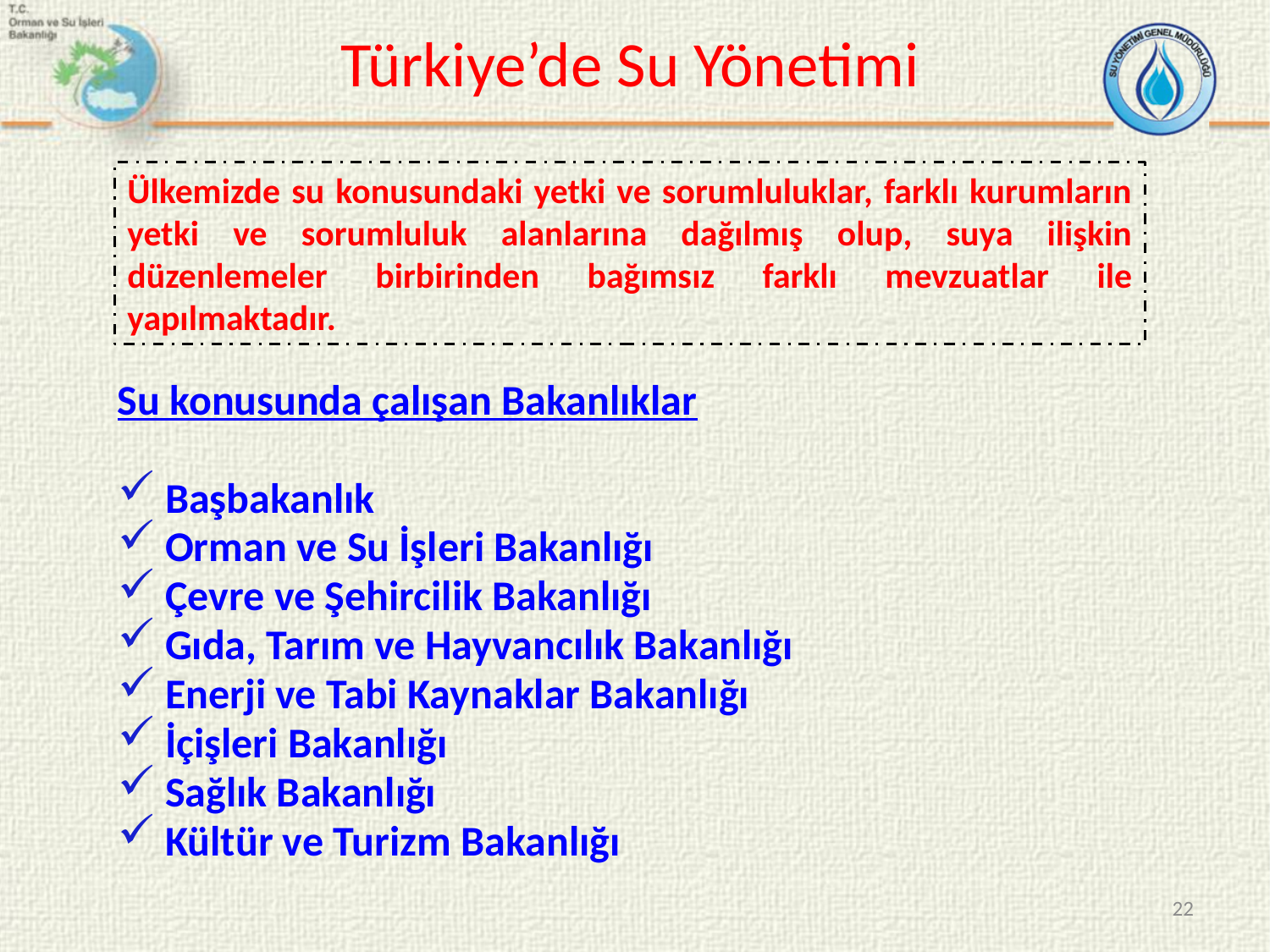

# Türkiye’de Su Yönetimi
Ülkemizde su konusundaki yetki ve sorumluluklar, farklı kurumların yetki ve sorumluluk alanlarına dağılmış olup, suya ilişkin düzenlemeler birbirinden bağımsız farklı mevzuatlar ile yapılmaktadır.
Su konusunda çalışan Bakanlıklar

Başbakanlık
Orman ve Su İşleri Bakanlığı
Çevre ve Şehircilik Bakanlığı
Gıda, Tarım ve Hayvancılık Bakanlığı
Enerji ve Tabi Kaynaklar Bakanlığı
İçişleri Bakanlığı
Sağlık Bakanlığı
Kültür ve Turizm Bakanlığı
22